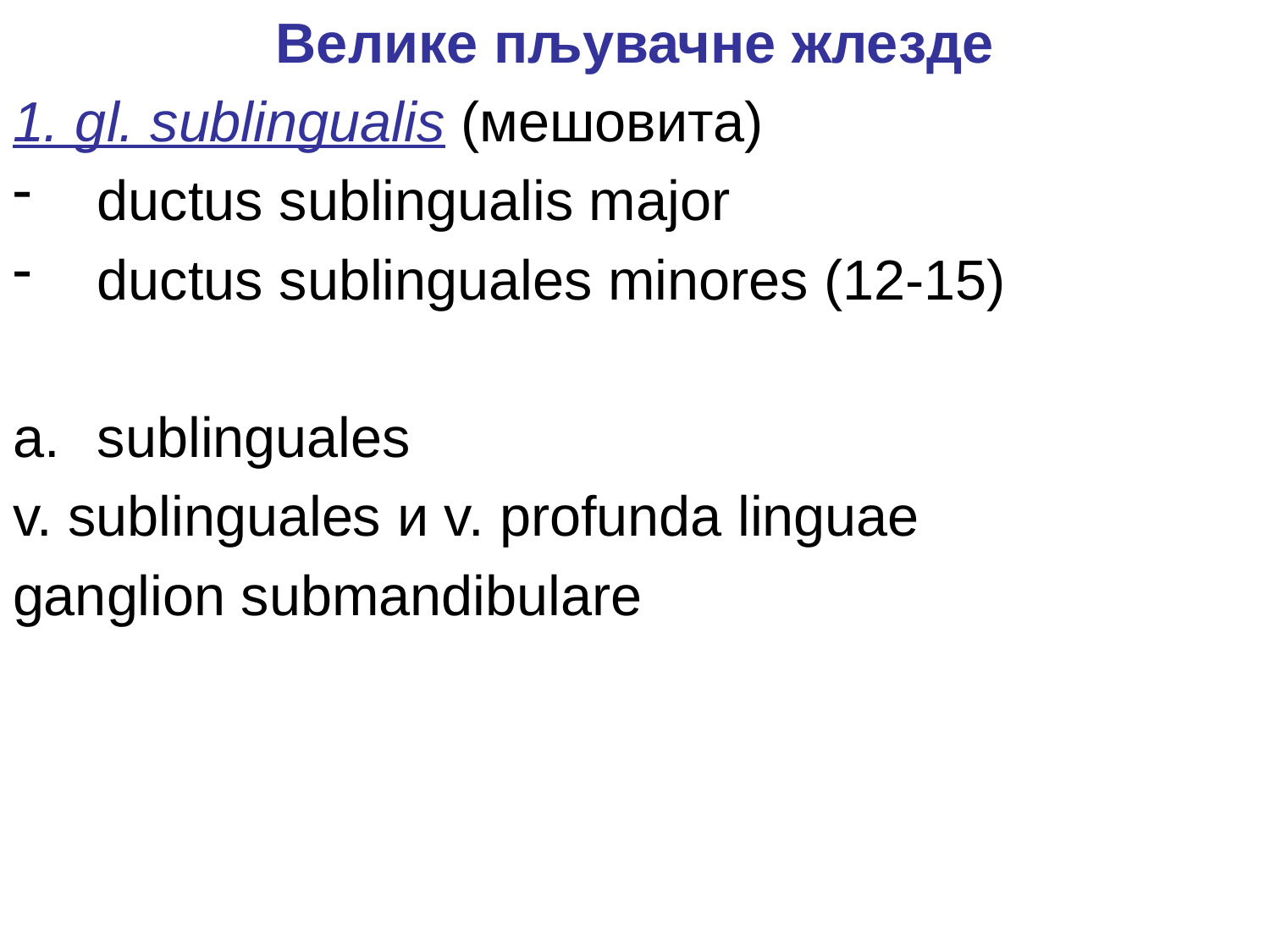

Велике пљувачне жлезде
1. gl. sublingualis (мешовита)
ductus sublingualis major
ductus sublinguales minores (12-15)

sublinguales
v. sublinguales и v. profunda linguae
ganglion submandibulare